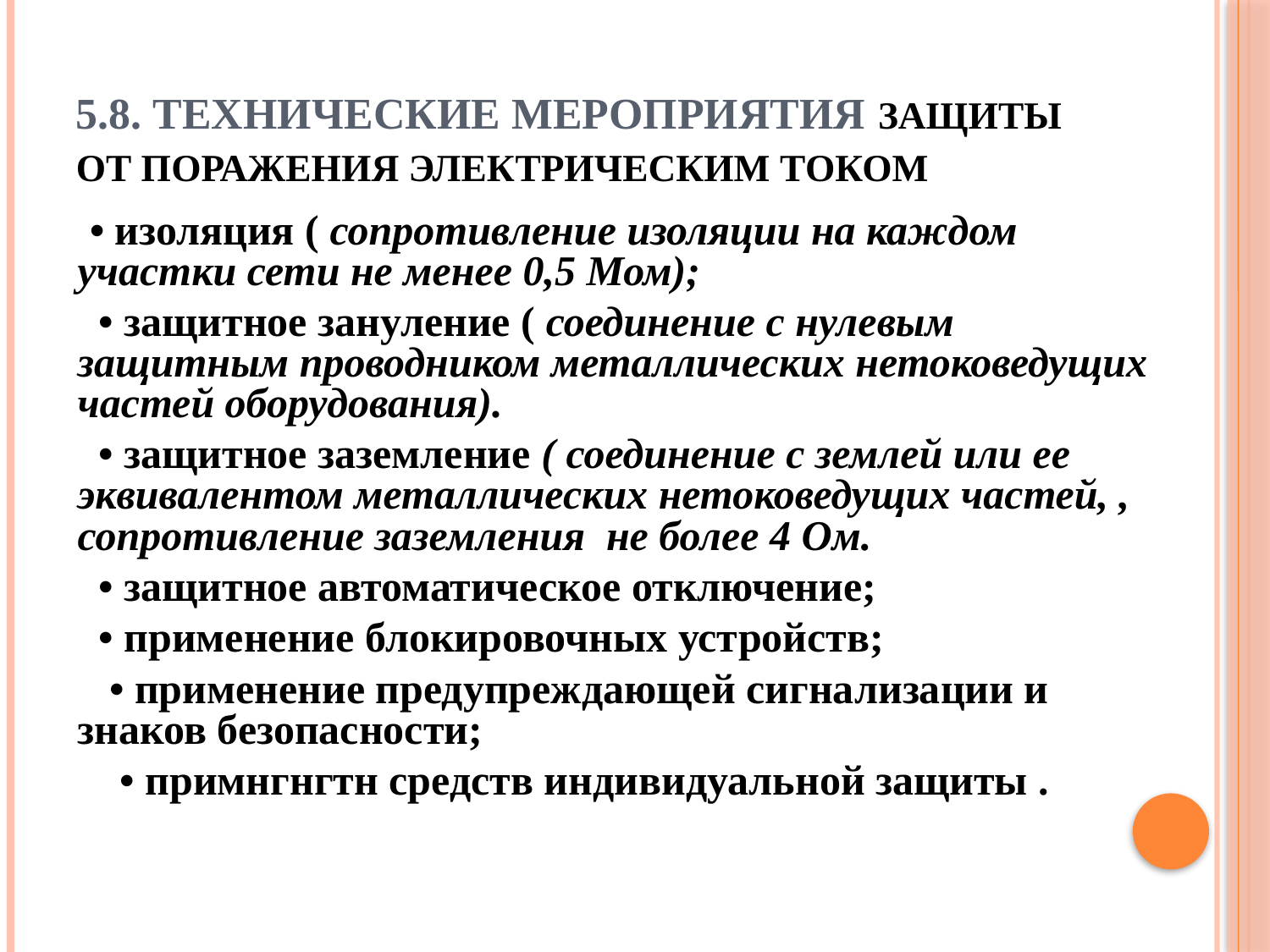

# 5.8. Технические мероприятия защиты от поражения элек­трическим током
 • изоляция ( сопротивление изоляции на каждом участки сети не менее 0,5 Мом);
  • защитное зануление ( соединение с нулевым защитным проводником металлических нетоковедущих частей оборудования).
  • защитное заземление ( соединение с землей или ее эквивалентом металлических нетоковедущих частей, , сопротивление заземления  не более 4 Ом.
  • защитное автоматическое отключение;
  • применение блокировочных устройств;
   • применение предупреждающей сигнализации и знаков безопасности;
    • примнгнгтн средств индивидуальной защиты .